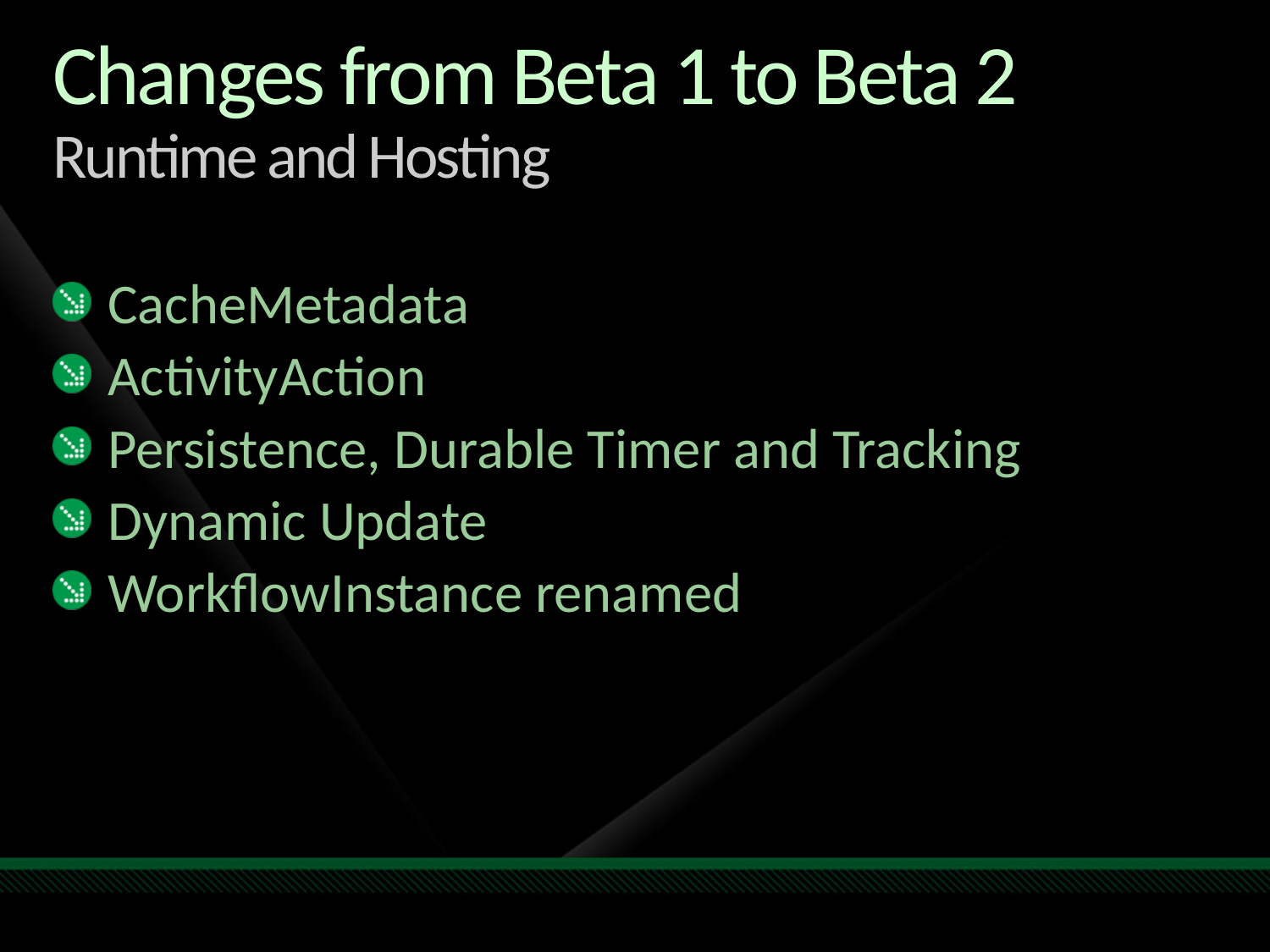

# Changes from Beta 1 to Beta 2 Runtime and Hosting

CacheMetadata
ActivityAction
Persistence, Durable Timer and Tracking
Dynamic Update
WorkflowInstance renamed